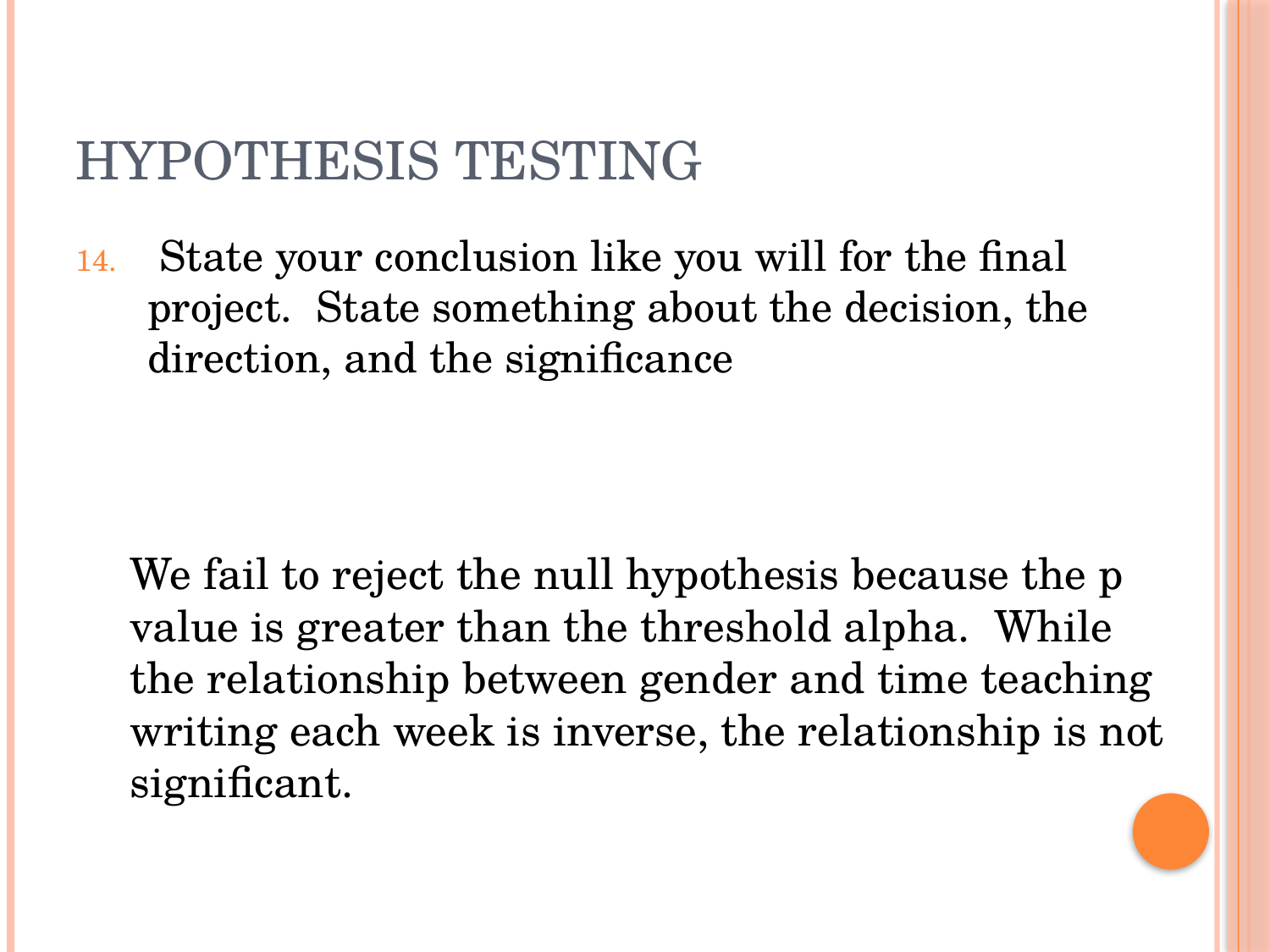

# Hypothesis Testing
 State your conclusion like you will for the final project.  State something about the decision, the direction, and the significance
	We fail to reject the null hypothesis because the p value is greater than the threshold alpha.  While the relationship between gender and time teaching writing each week is inverse, the relationship is not significant.